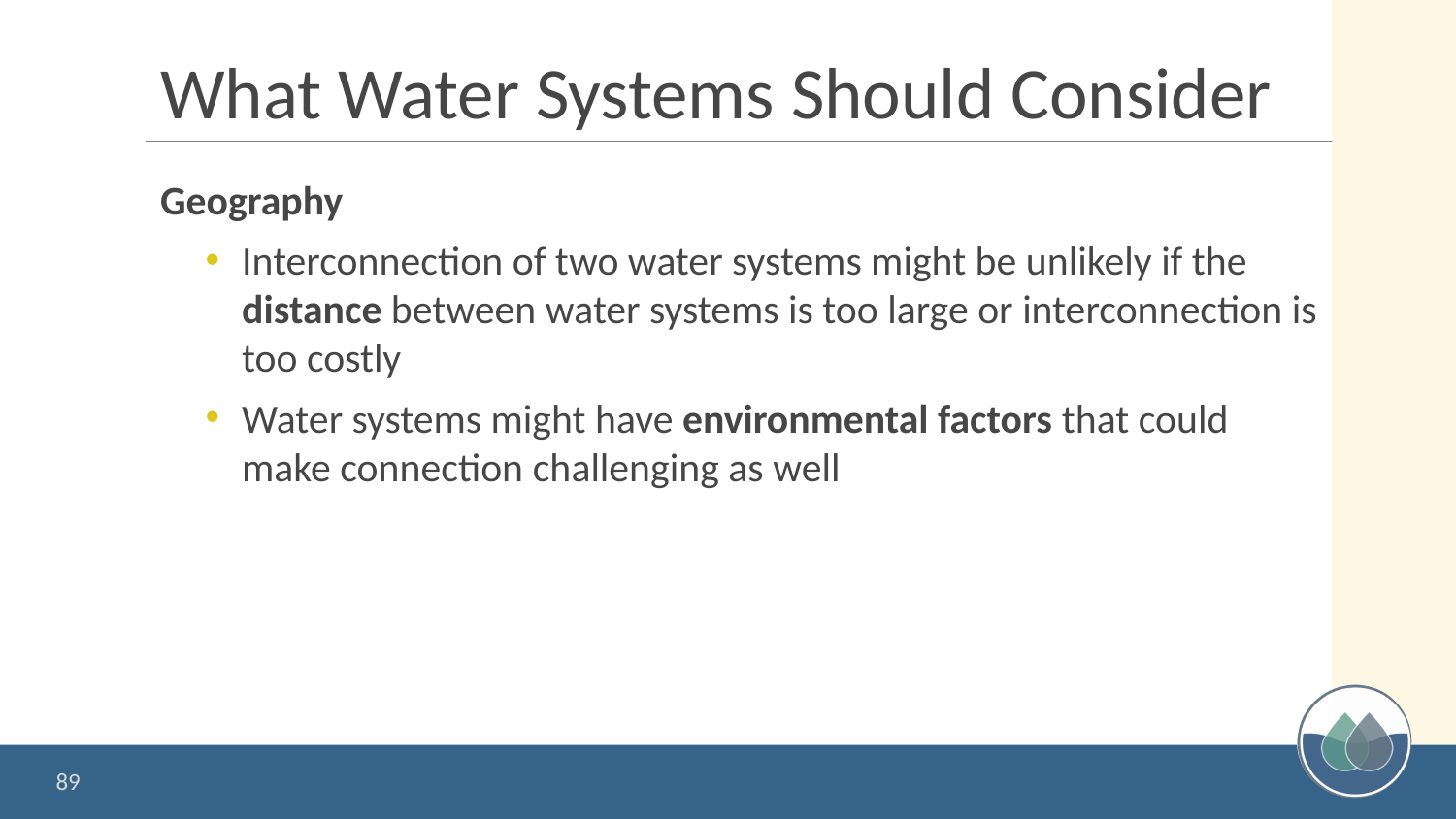

# What Water Systems Should Consider
Geography
Interconnection of two water systems might be unlikely if the distance between water systems is too large or interconnection is too costly
Water systems might have environmental factors that could make connection challenging as well
89